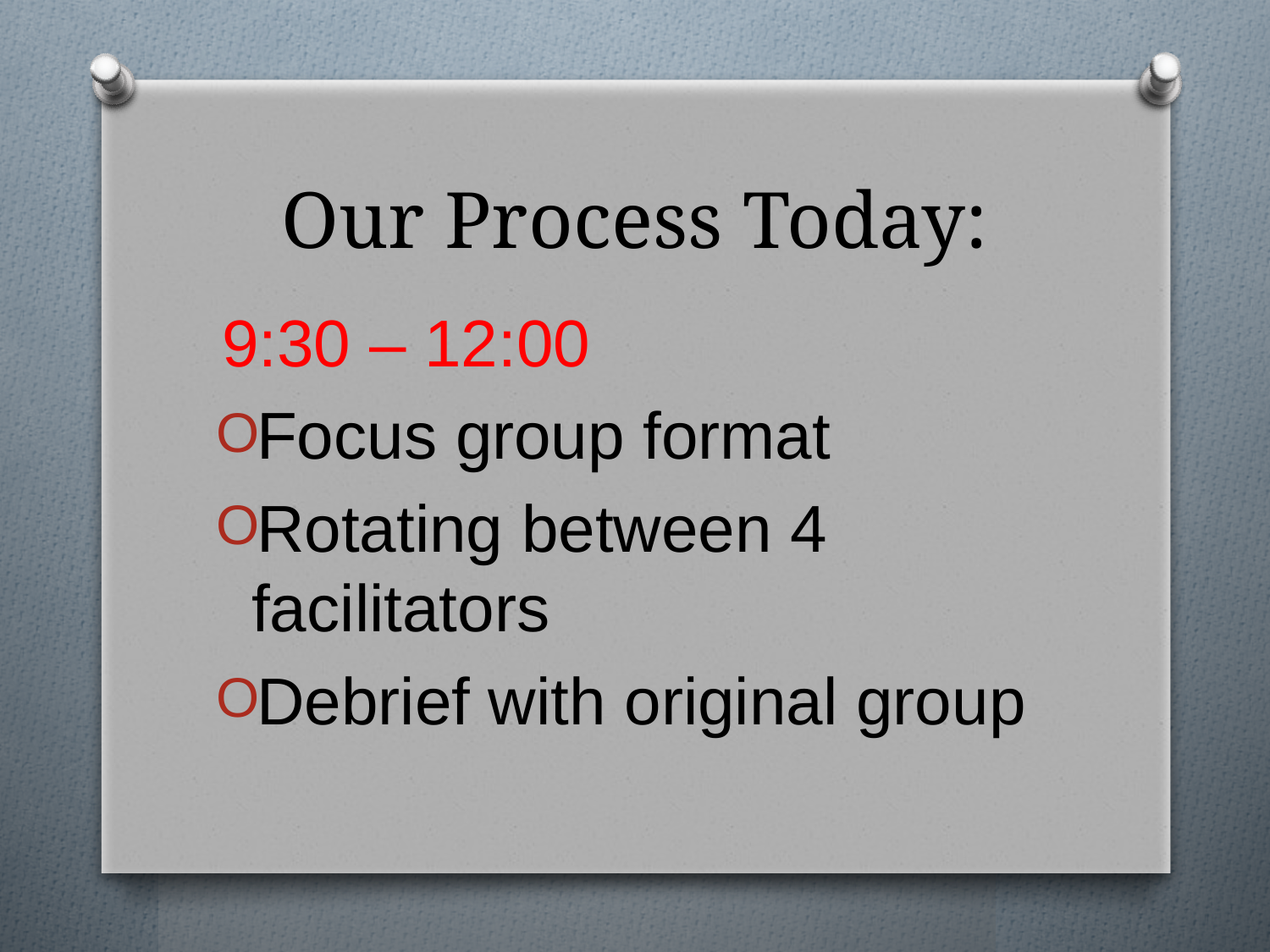

# Our Process Today:
9:30 – 12:00
Focus group format
Rotating between 4 facilitators
Debrief with original group